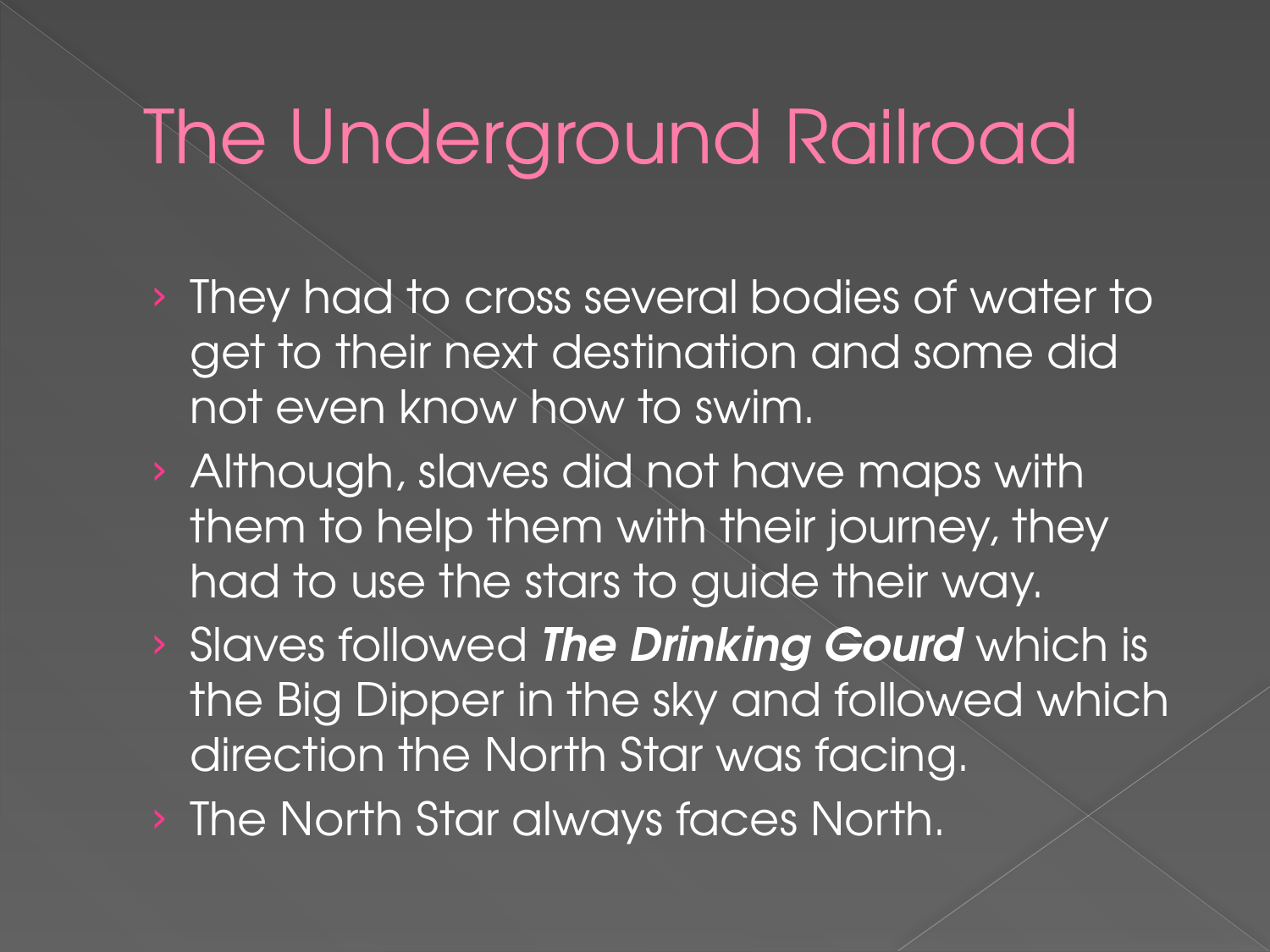

# The Underground Railroad
They had to cross several bodies of water to get to their next destination and some did not even know how to swim.
Although, slaves did not have maps with them to help them with their journey, they had to use the stars to guide their way.
Slaves followed The Drinking Gourd which is the Big Dipper in the sky and followed which direction the North Star was facing.
The North Star always faces North.